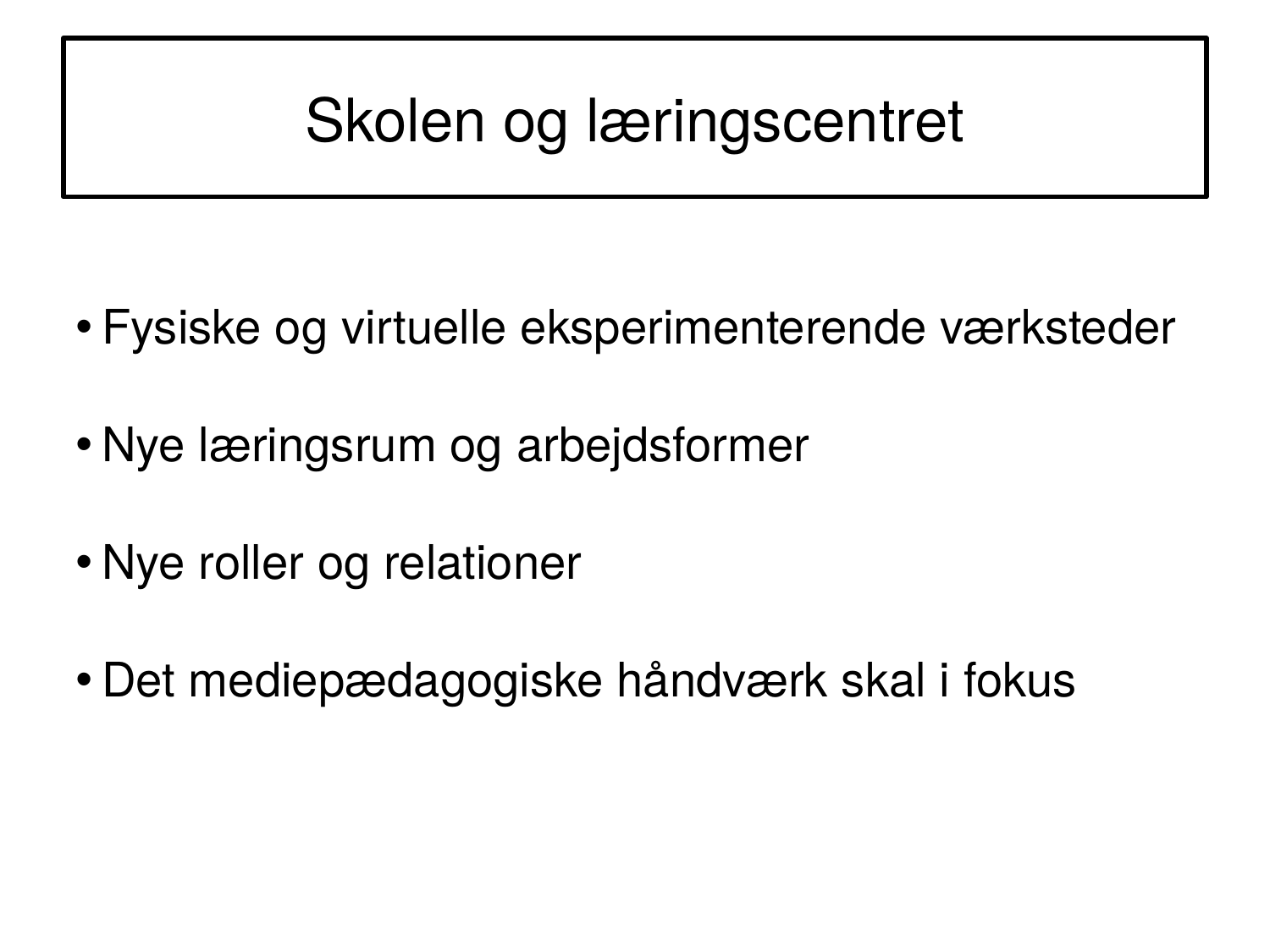

# Skolen og læringscentret
Fysiske og virtuelle eksperimenterende værksteder

Nye læringsrum og arbejdsformer

Nye roller og relationer

Det mediepædagogiske håndværk skal i fokus